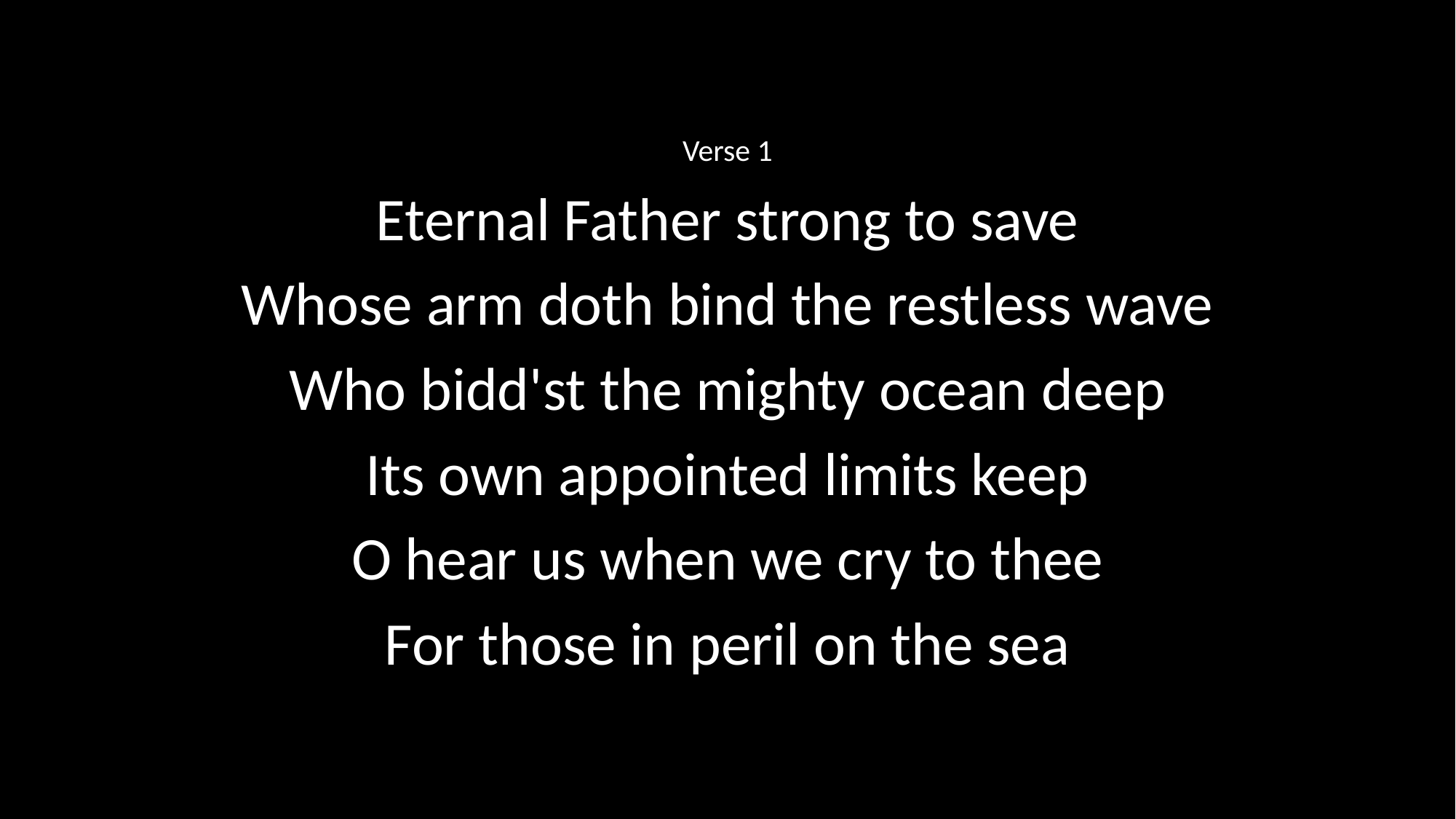

Verse 1
Eternal Father strong to save
Whose arm doth bind the restless wave
Who bidd'st the mighty ocean deep
Its own appointed limits keep
O hear us when we cry to thee
For those in peril on the sea